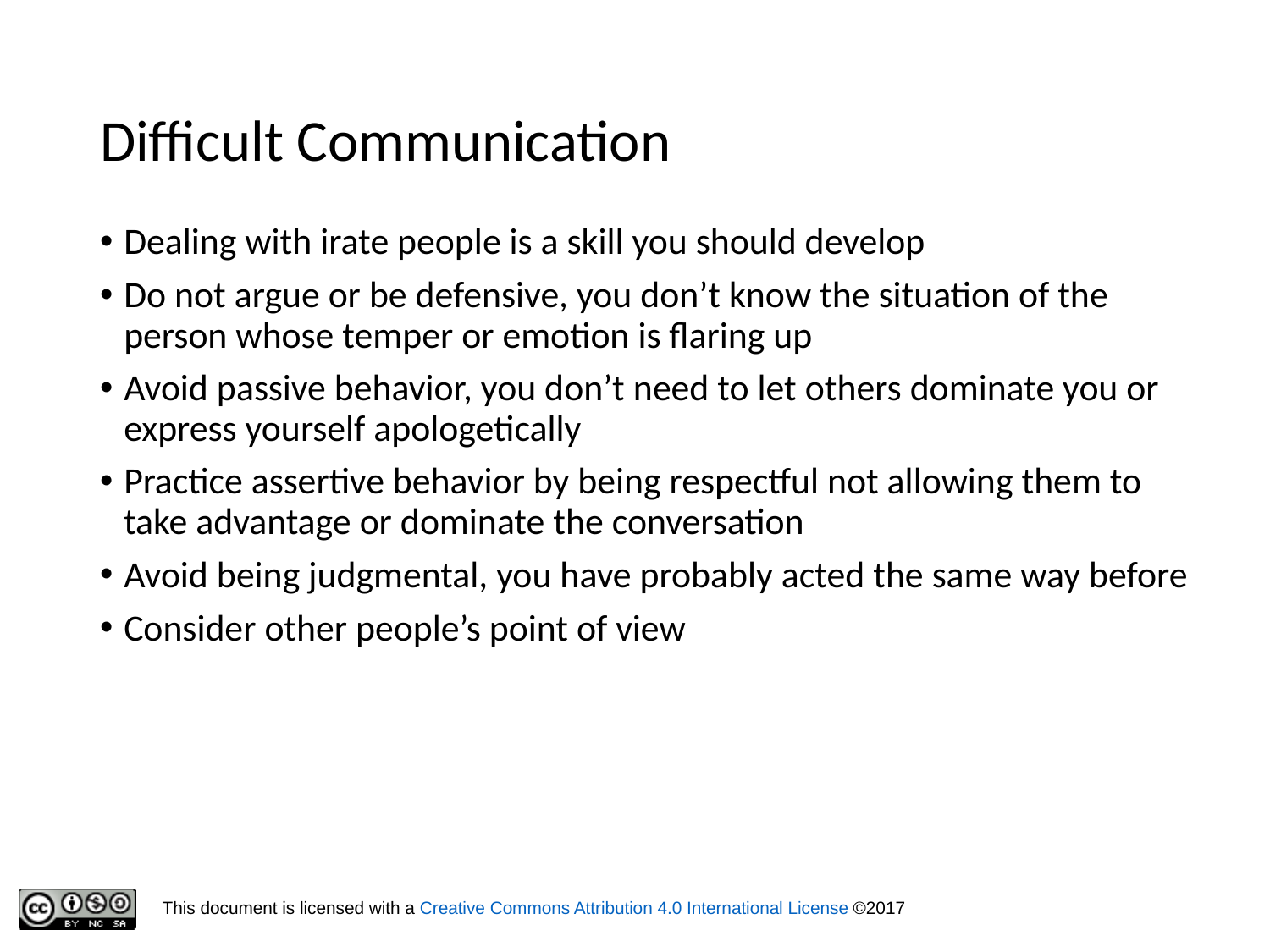

# Difficult Communication
Dealing with irate people is a skill you should develop
Do not argue or be defensive, you don’t know the situation of the person whose temper or emotion is flaring up
Avoid passive behavior, you don’t need to let others dominate you or express yourself apologetically
Practice assertive behavior by being respectful not allowing them to take advantage or dominate the conversation
Avoid being judgmental, you have probably acted the same way before
Consider other people’s point of view